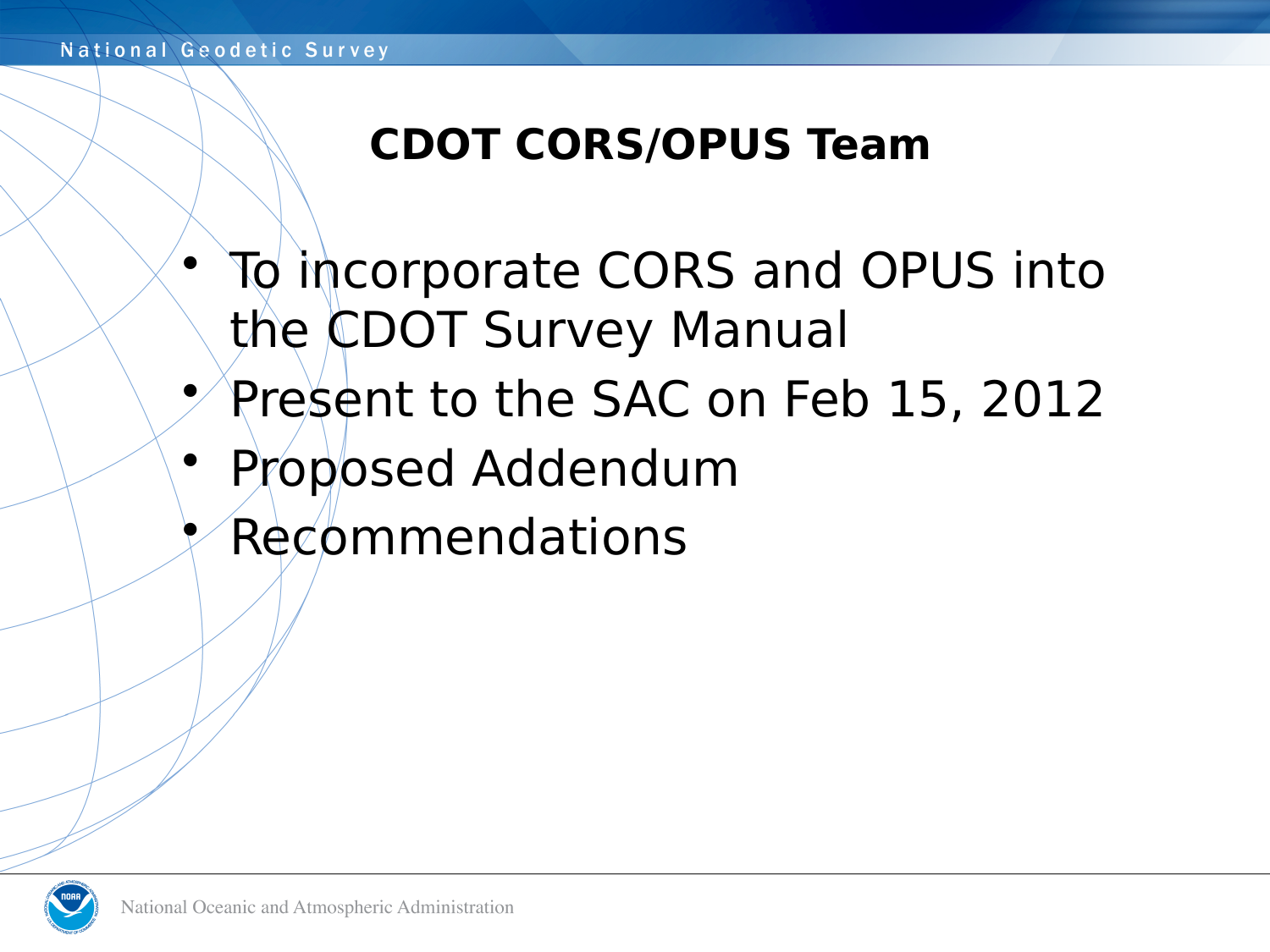

# CDOT CORS/OPUS Team
To incorporate CORS and OPUS into the CDOT Survey Manual
Present to the SAC on Feb 15, 2012
Proposed Addendum
Recommendations